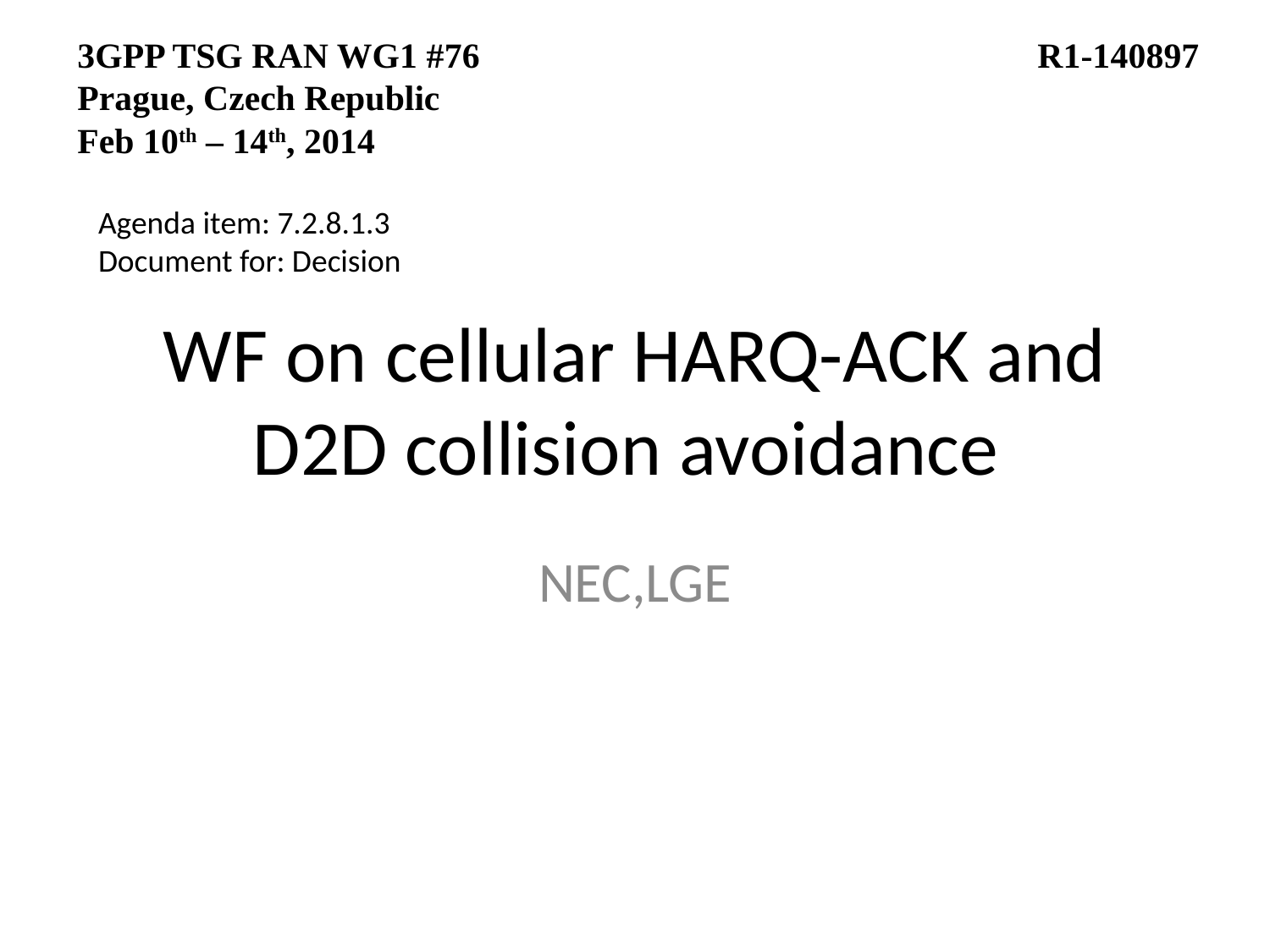

3GPP TSG RAN WG1 #76				        R1-140897
Prague, Czech Republic
Feb 10th – 14th, 2014
Agenda item: 7.2.8.1.3
Document for: Decision
# WF on cellular HARQ-ACK and D2D collision avoidance
NEC,LGE